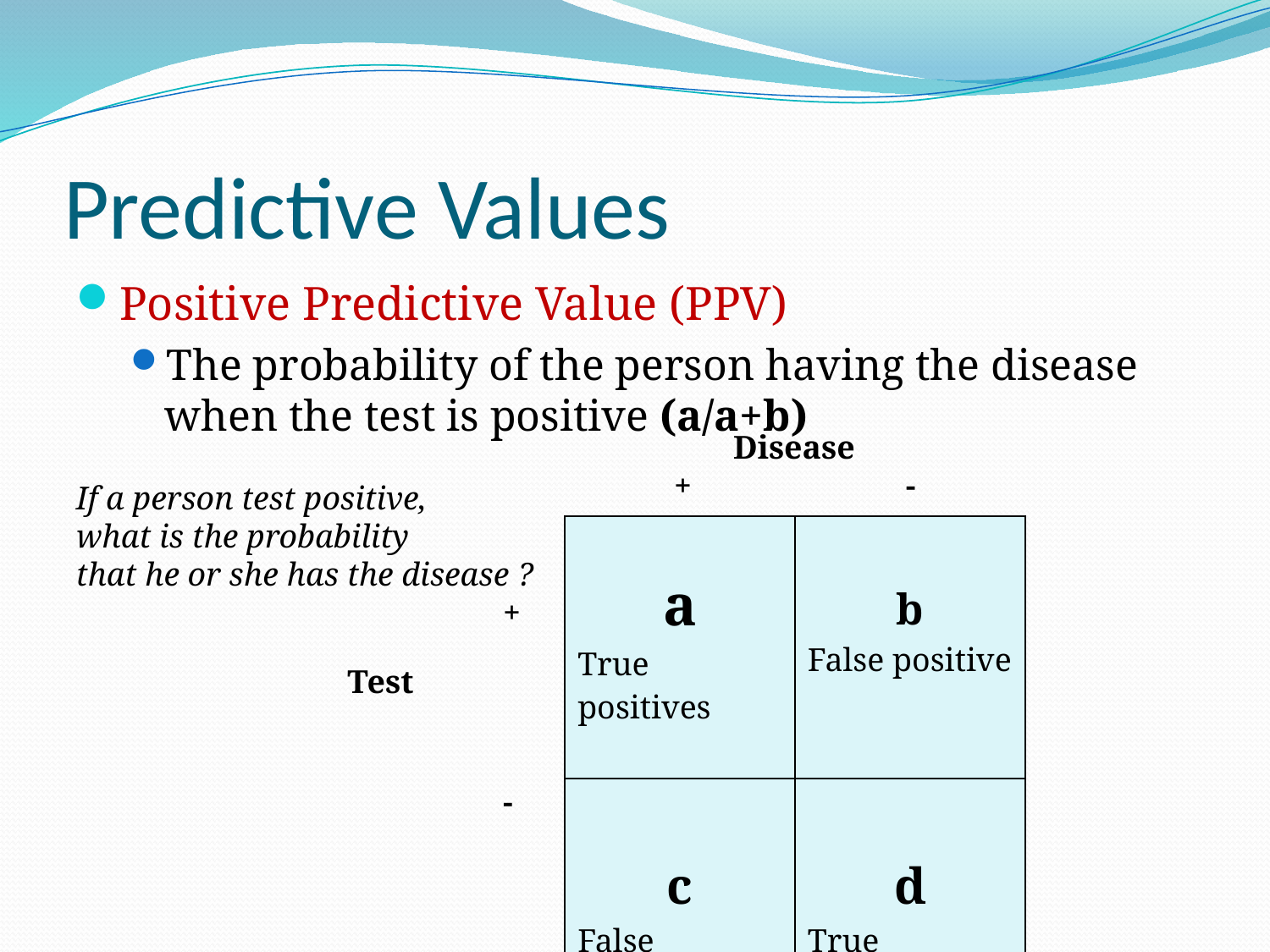

# Predictive Values
Positive Predictive Value (PPV)
The probability of the person having the disease when the test is positive (a/a+b)

If a person test positive,
what is the probability
that he or she has the disease ?

Disease
          +                          -
| a True positives | b False positive |
| --- | --- |
| c False negatives | d True negatives |
+
Test
-